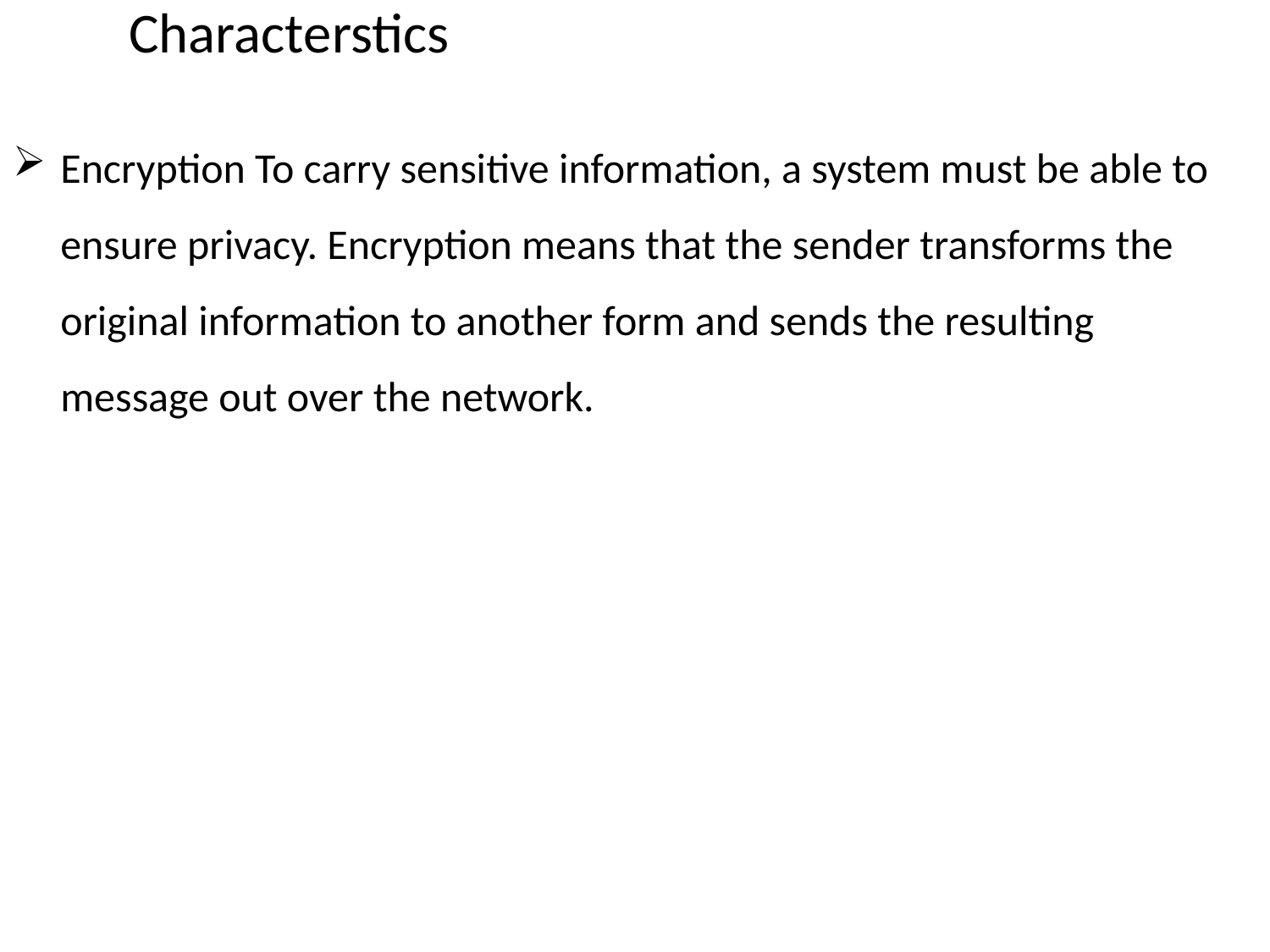

# Characterstics
Encryption To carry sensitive information, a system must be able to ensure privacy. Encryption means that the sender transforms the original information to another form and sends the resulting message out over the network.